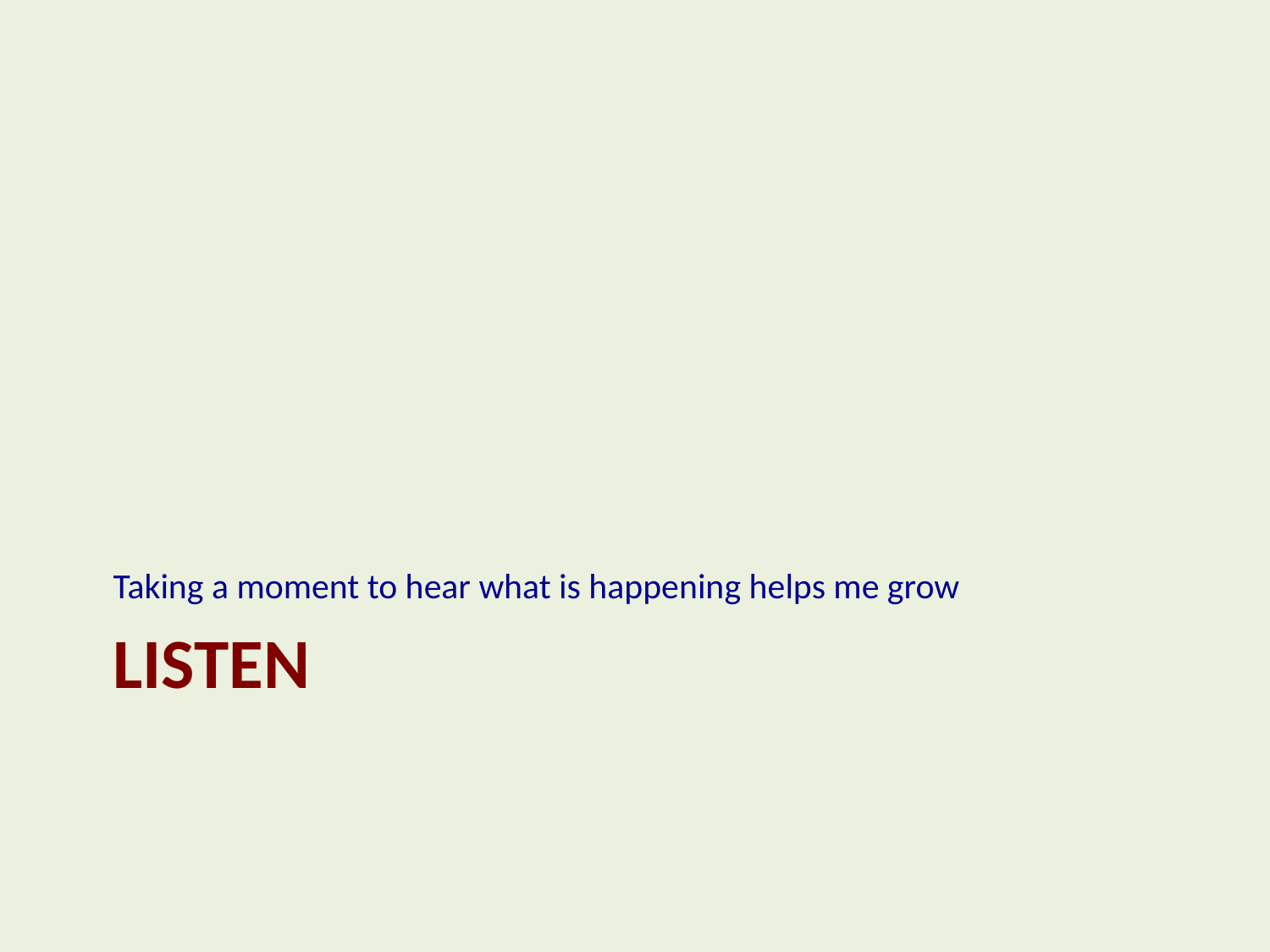

Taking a moment to hear what is happening helps me grow
# listen